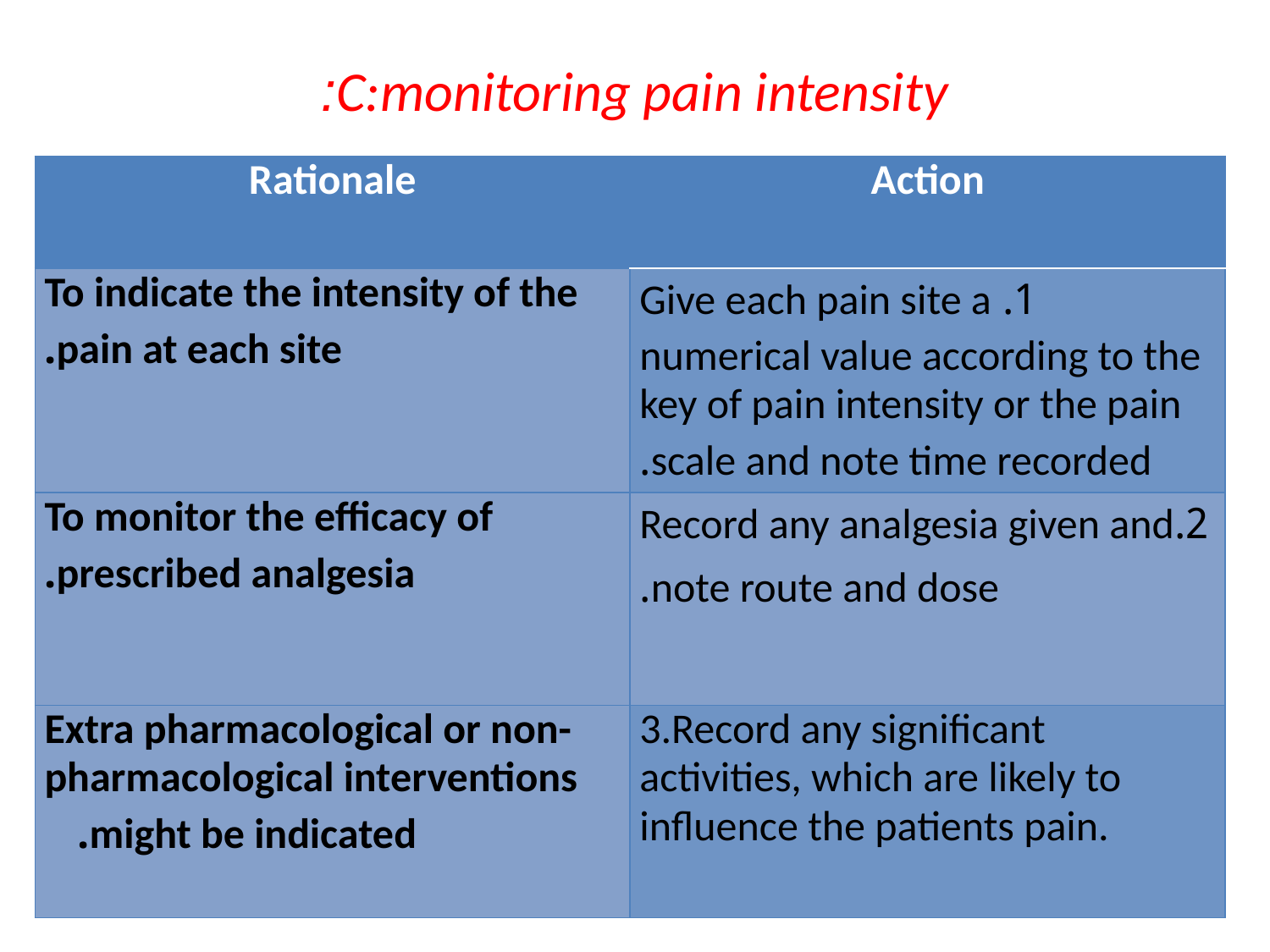

# C:monitoring pain intensity:
| Rationale | Action |
| --- | --- |
| To indicate the intensity of the pain at each site. | 1. Give each pain site a numerical value according to the key of pain intensity or the pain scale and note time recorded. |
| To monitor the efficacy of prescribed analgesia. | 2.Record any analgesia given and note route and dose. |
| Extra pharmacological or non- pharmacological interventions might be indicated. | 3.Record any significant activities, which are likely to influence the patients pain. |